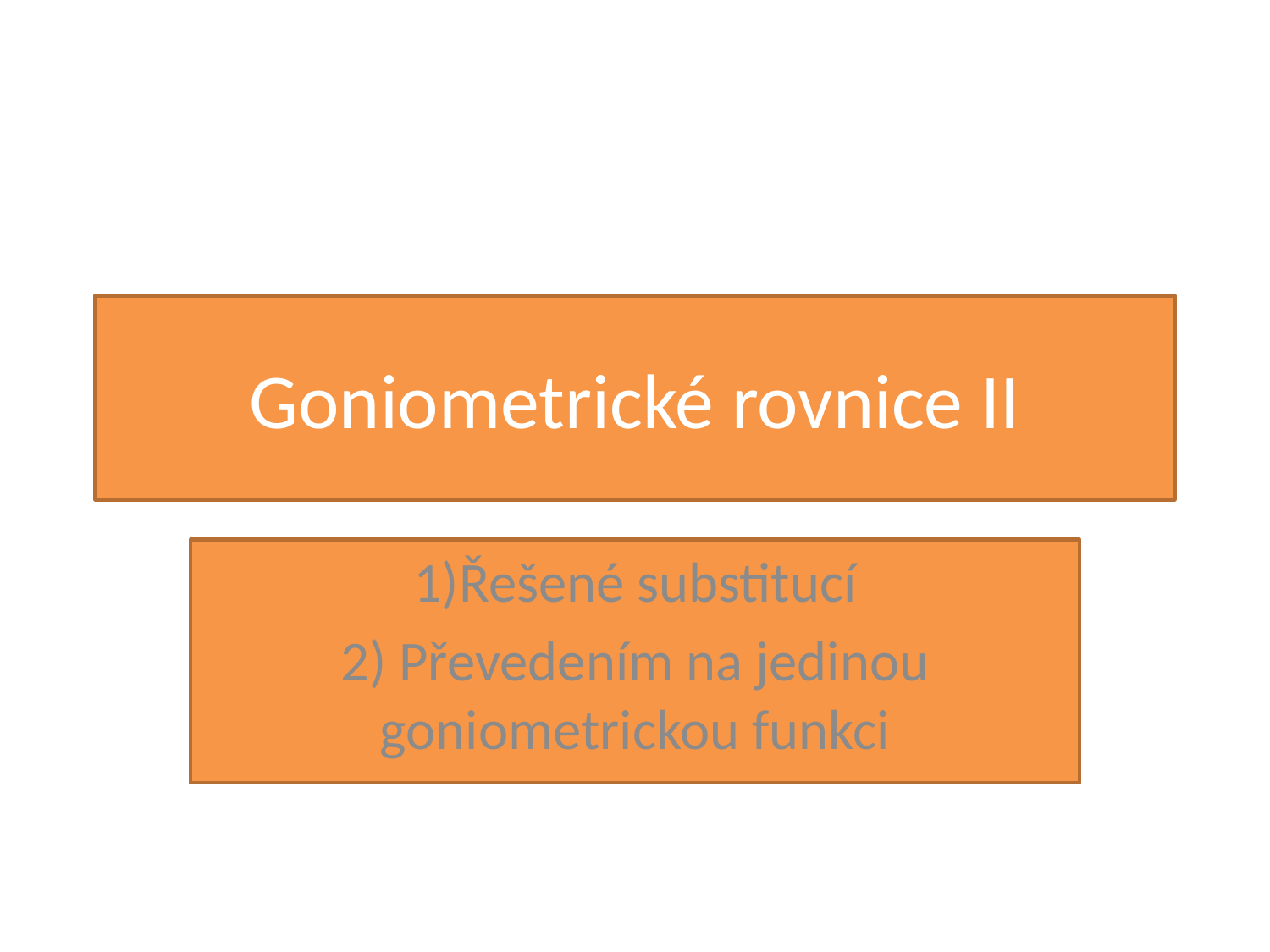

# Goniometrické rovnice II
1)Řešené substitucí
2) Převedením na jedinou goniometrickou funkci